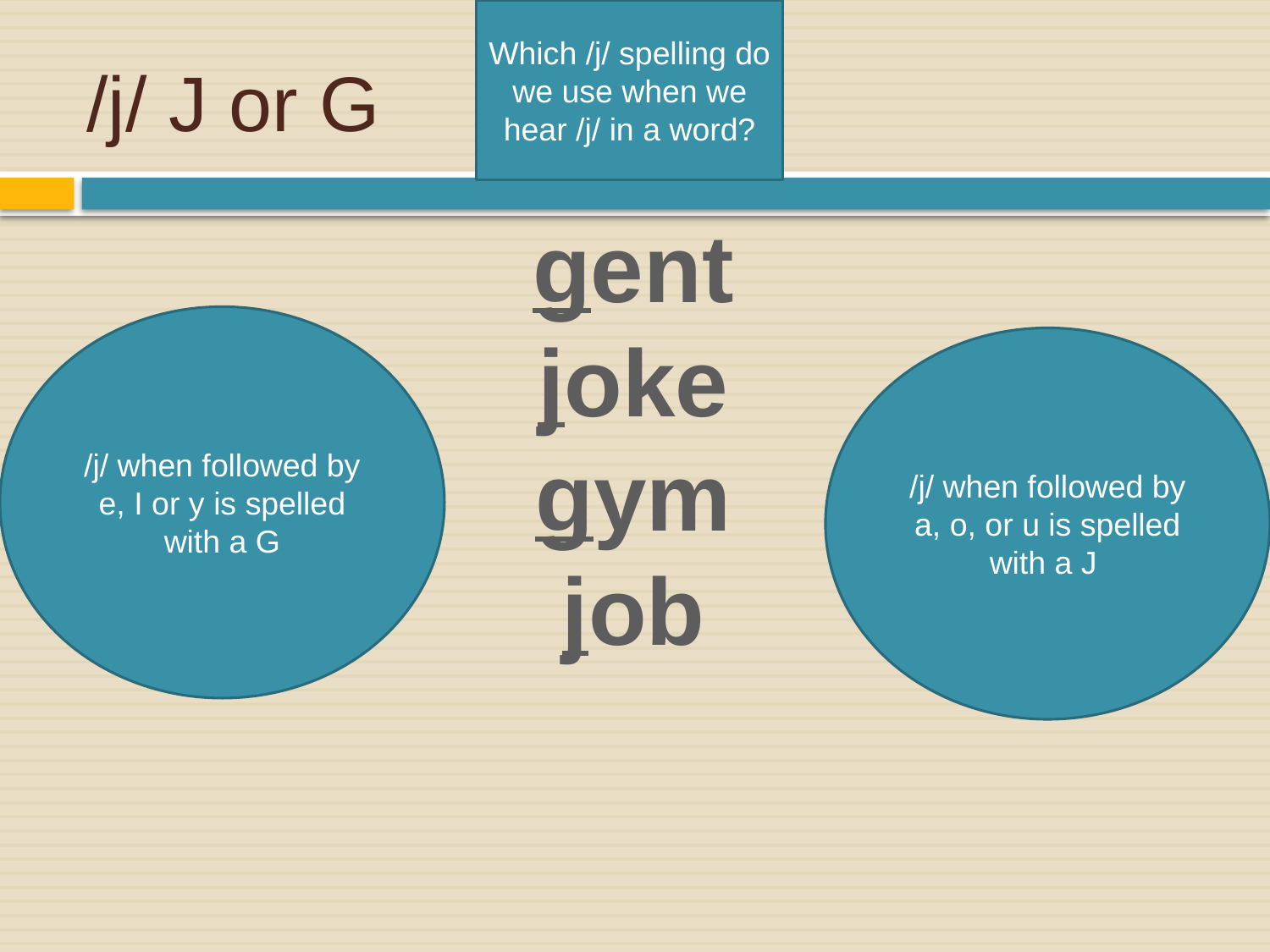

Which /j/ spelling do we use when we hear /j/ in a word?
# /j/ J or G
gent
joke
gym
job

/j/ when followed by e, I or y is spelled with a G
/j/ when followed by a, o, or u is spelled with a J